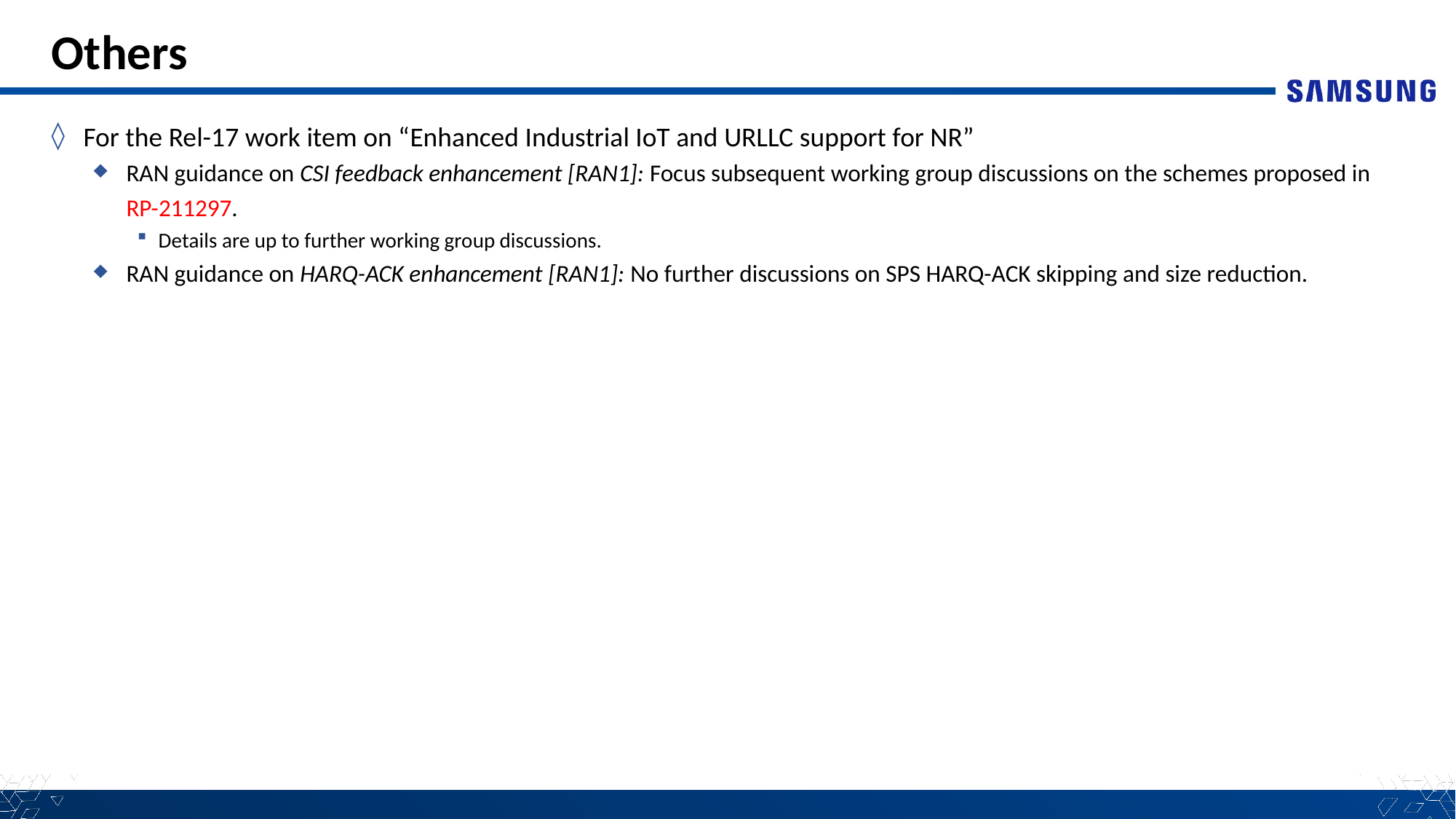

# Others
For the Rel-17 work item on “Enhanced Industrial IoT and URLLC support for NR”
RAN guidance on CSI feedback enhancement [RAN1]: Focus subsequent working group discussions on the schemes proposed in RP-211297.
Details are up to further working group discussions.
RAN guidance on HARQ-ACK enhancement [RAN1]: No further discussions on SPS HARQ-ACK skipping and size reduction.